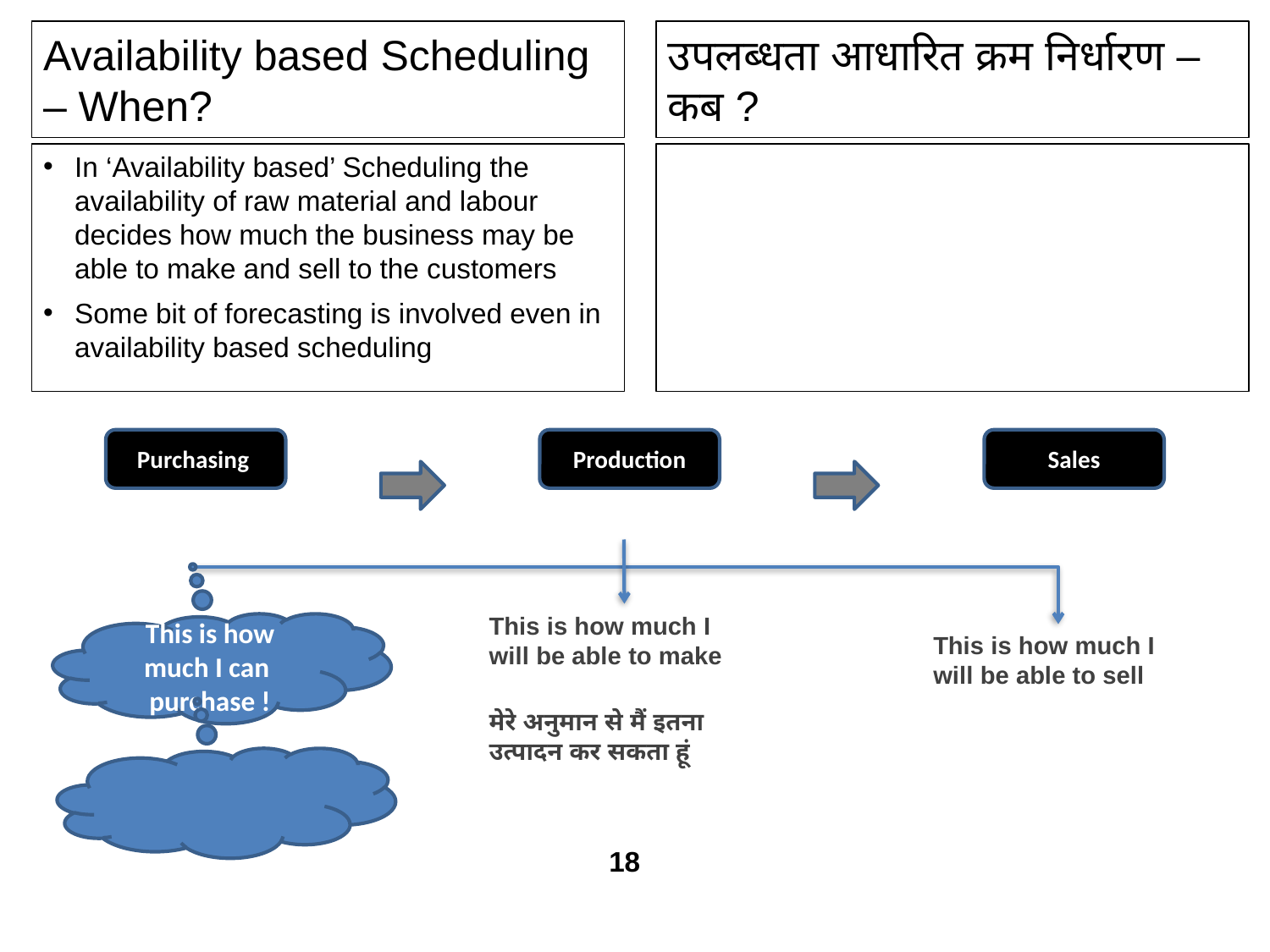

Availability based Scheduling – When?
उपलब्धता आधारित क्रम निर्धारण – कब ?
In ‘Availability based’ Scheduling the availability of raw material and labour decides how much the business may be able to make and sell to the customers
Some bit of forecasting is involved even in availability based scheduling

Purchasing
Production
Sales

This is how much I will be able to make
This is how much I can  purchase !
This is how much I will be able to sell
मेरे अनुमान से मैं इतना उत्पादन कर सकता हूं

18